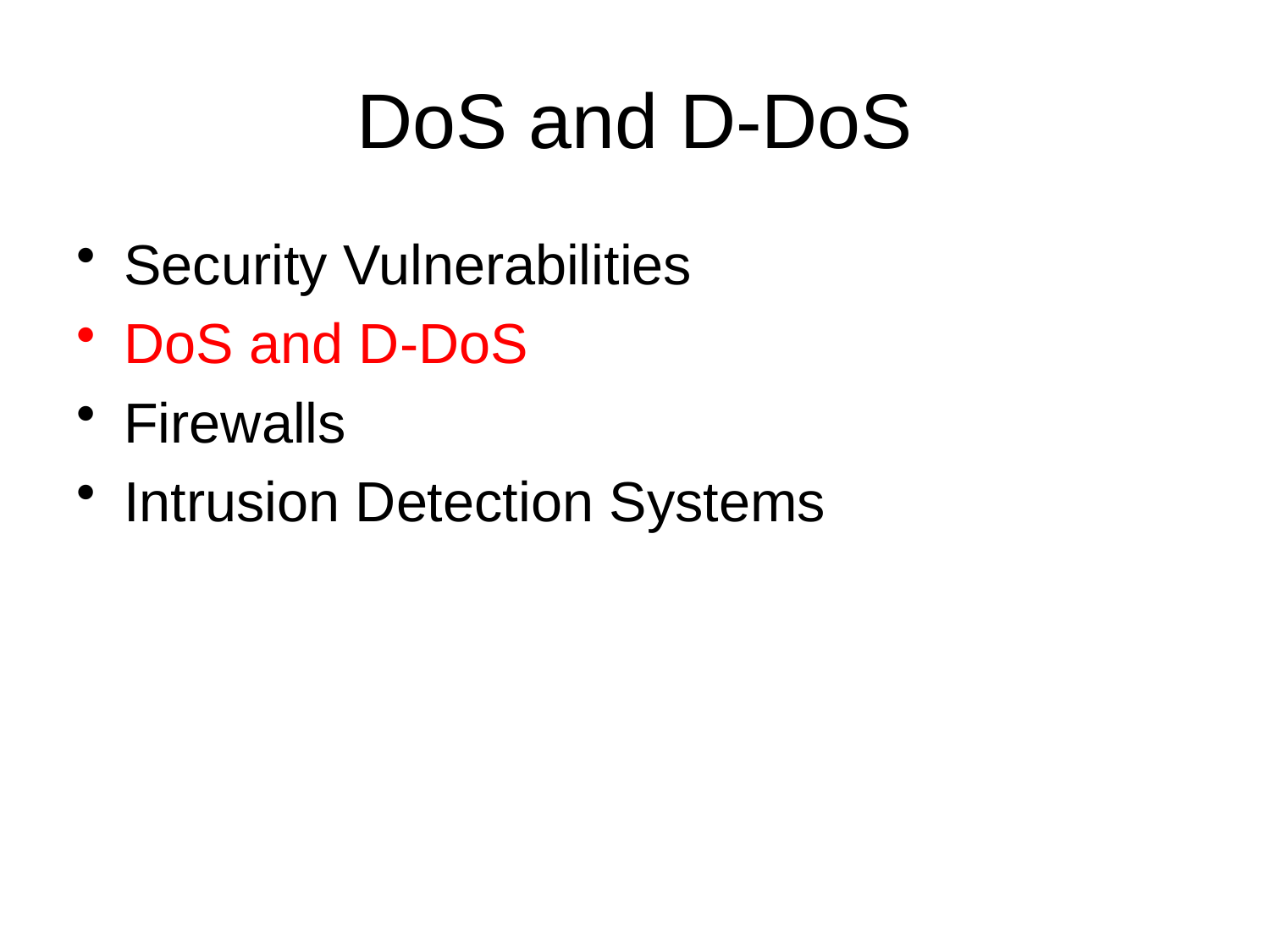

# DoS and D-DoS
Security Vulnerabilities
DoS and D-DoS
Firewalls
Intrusion Detection Systems